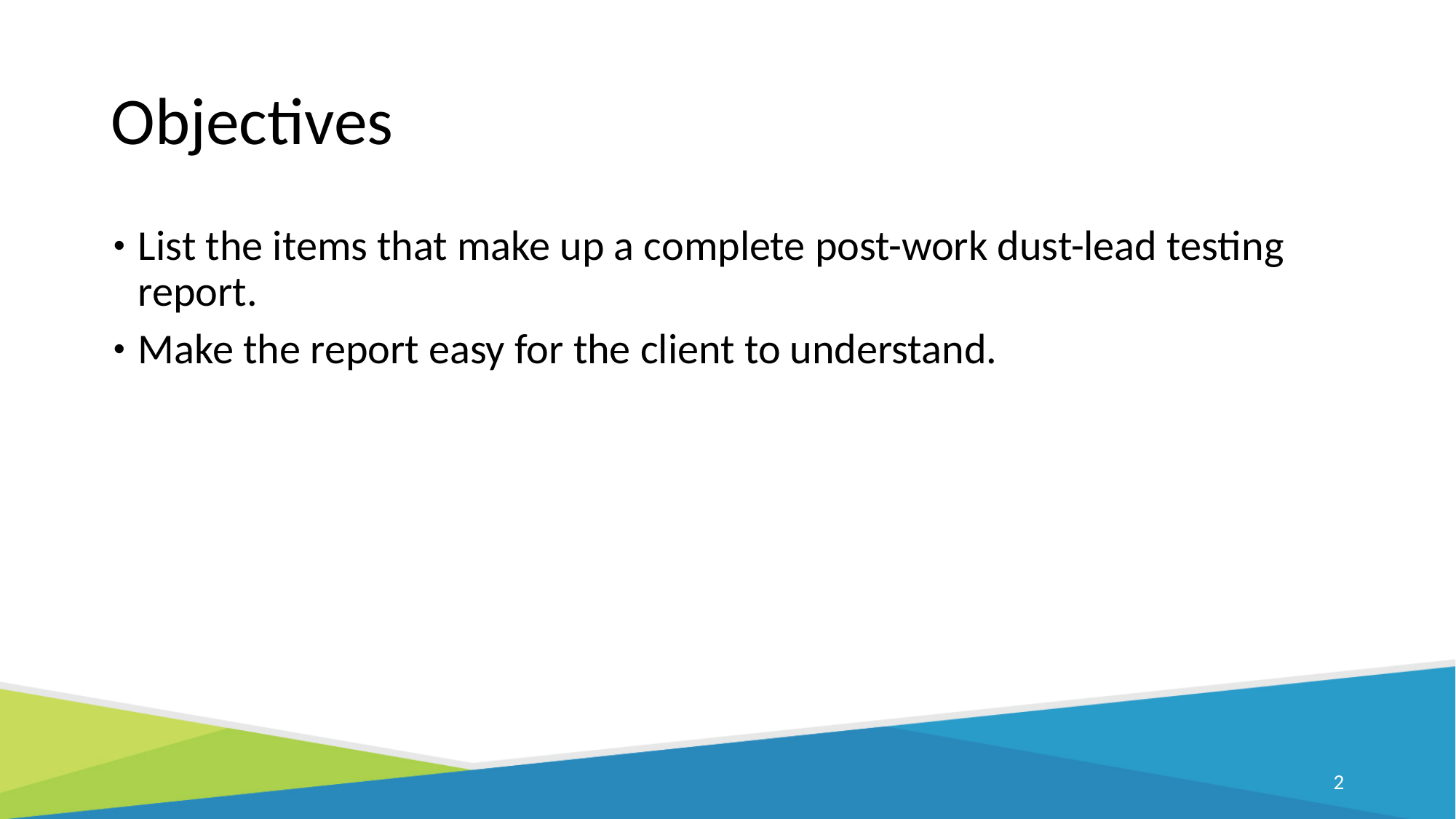

# Objectives
List the items that make up a complete post-work dust-lead testing report.
Make the report easy for the client to understand.
2